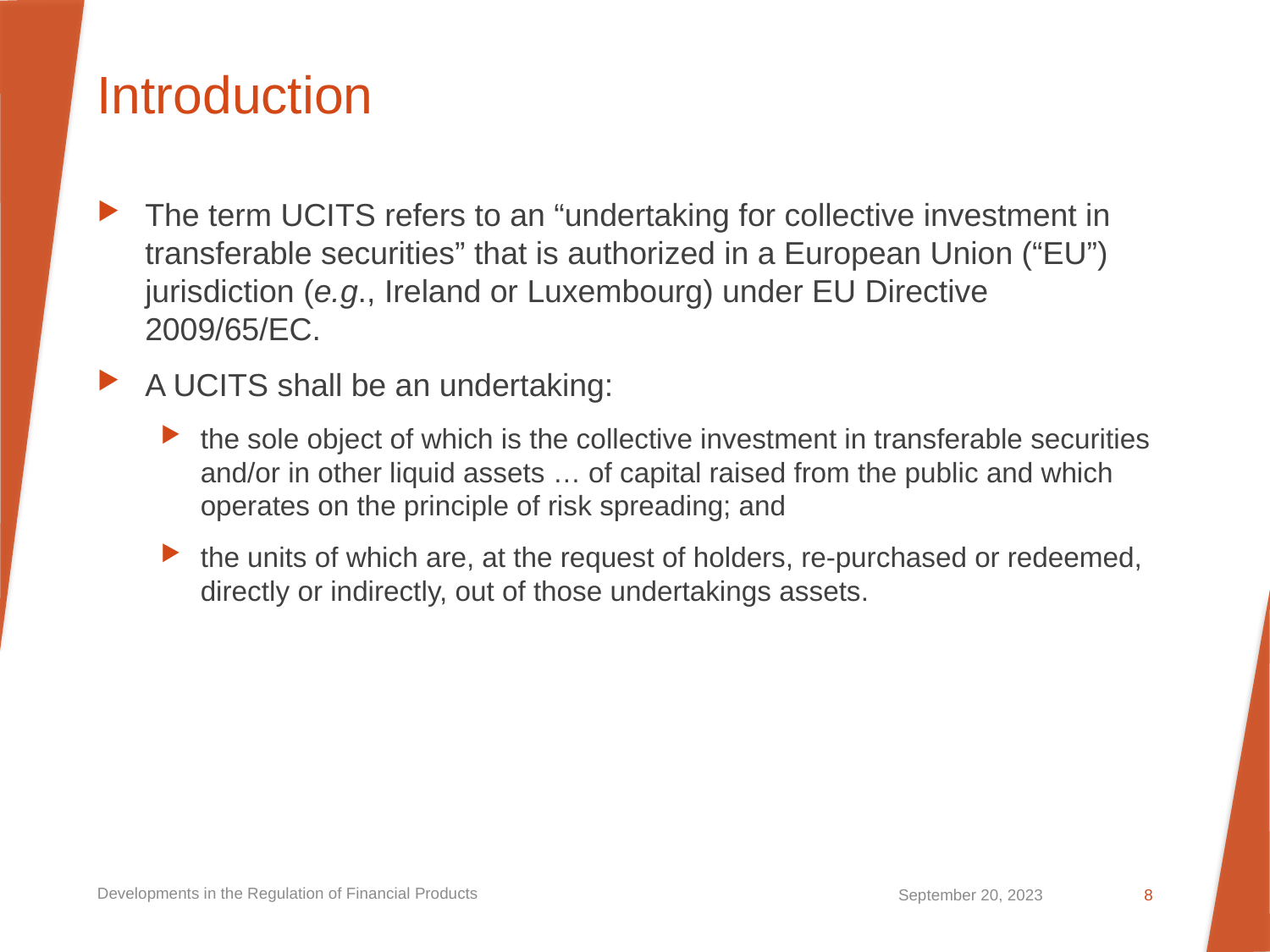

# Introduction
The term UCITS refers to an “undertaking for collective investment in transferable securities” that is authorized in a European Union (“EU”) jurisdiction (e.g., Ireland or Luxembourg) under EU Directive 2009/65/EC.
A UCITS shall be an undertaking:
the sole object of which is the collective investment in transferable securities and/or in other liquid assets … of capital raised from the public and which operates on the principle of risk spreading; and
the units of which are, at the request of holders, re-purchased or redeemed, directly or indirectly, out of those undertakings assets.

Developments in the Regulation of Financial Products
September 20, 2023
8